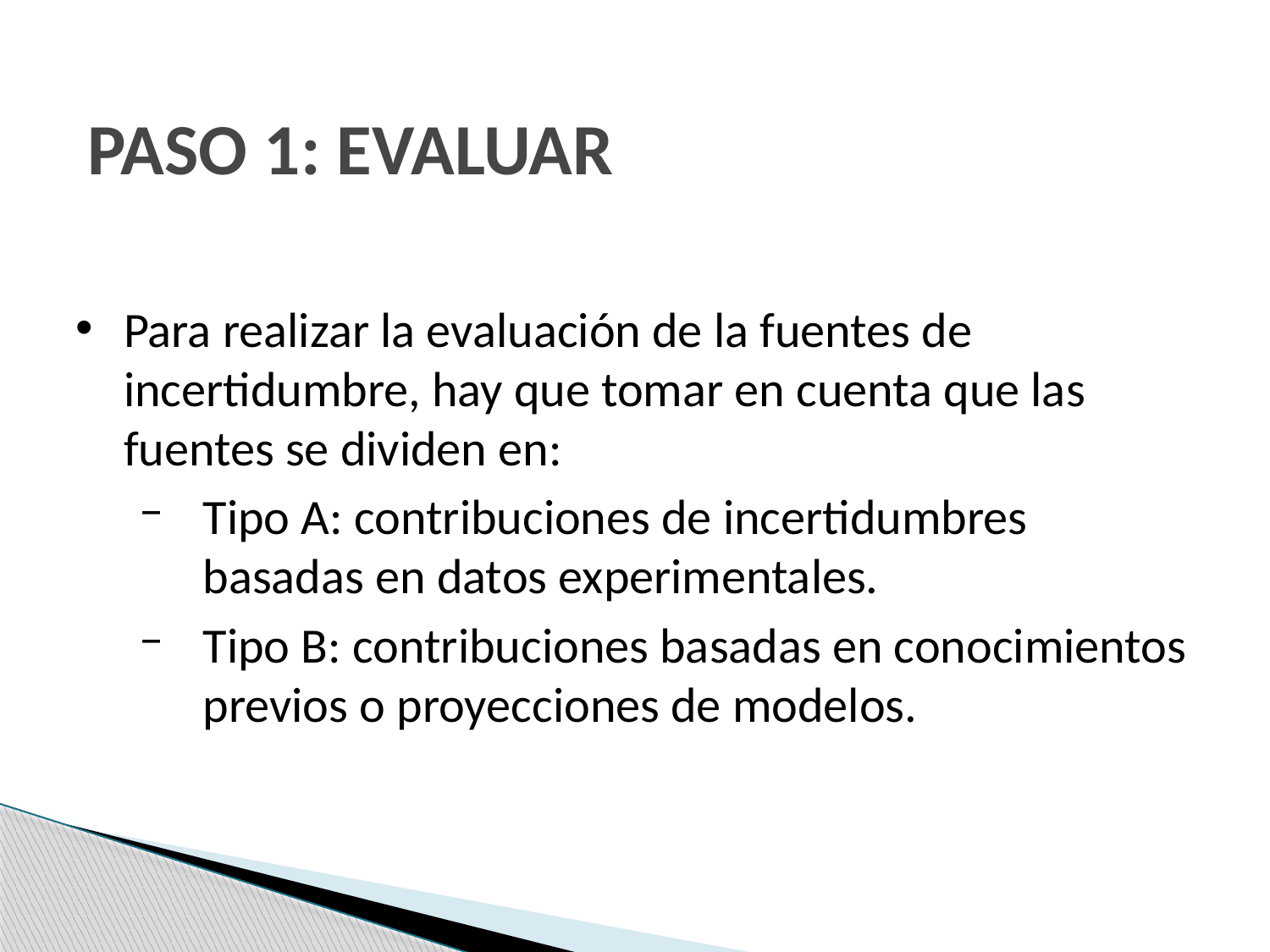

# PASO 1: EVALUAR
Para realizar la evaluación de la fuentes de incertidumbre, hay que tomar en cuenta que las fuentes se dividen en:
Tipo A: contribuciones de incertidumbres basadas en datos experimentales.
Tipo B: contribuciones basadas en conocimientos previos o proyecciones de modelos.